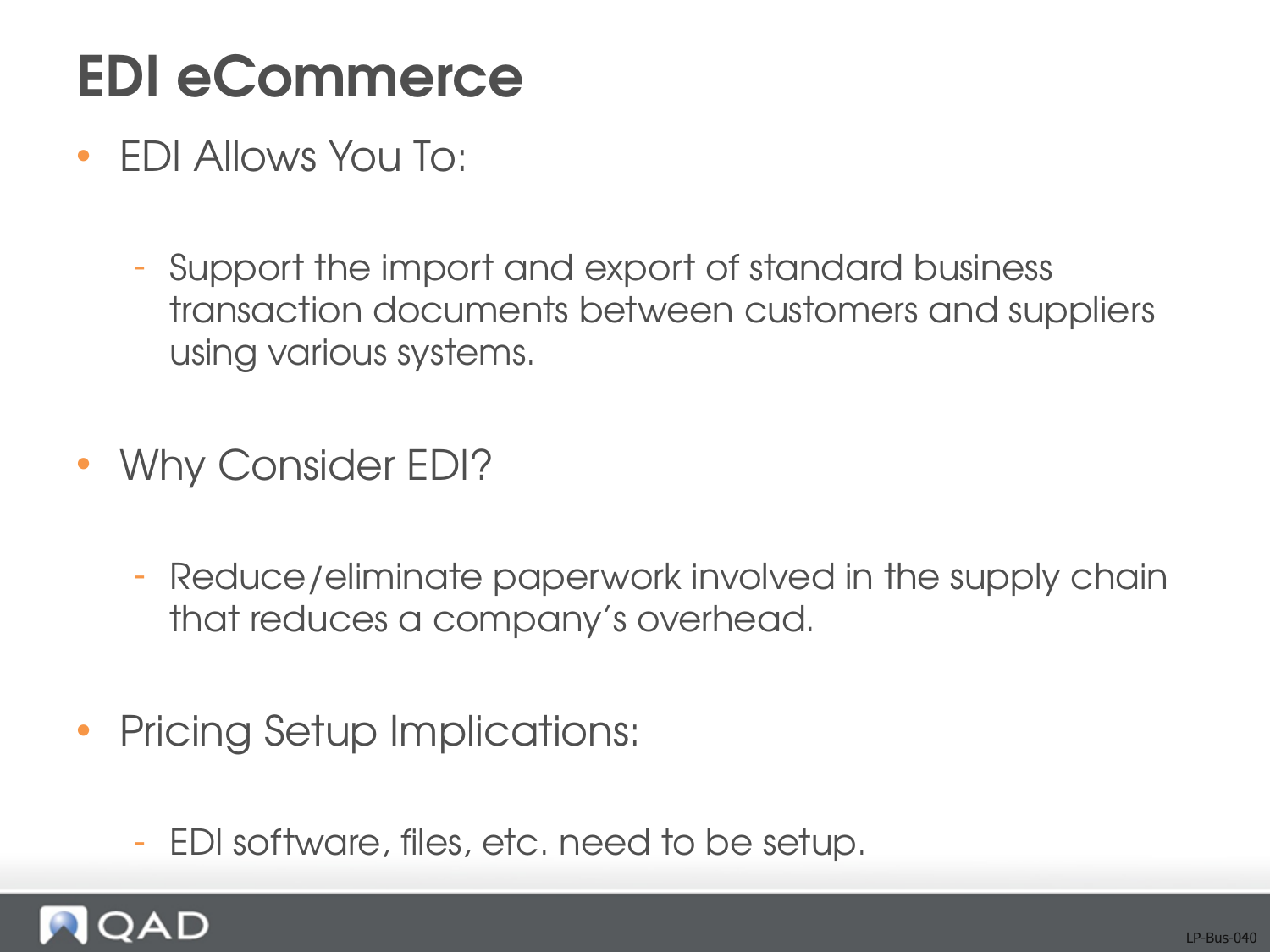

# EDI eCommerce
EDI Allows You To:

Support the import and export of standard business transaction documents between customers and suppliers using various systems.

Why Consider EDI?

Reduce/eliminate paperwork involved in the supply chain that reduces a company’s overhead.

Pricing Setup Implications:

EDI software, files, etc. need to be setup.

LP-Bus-040